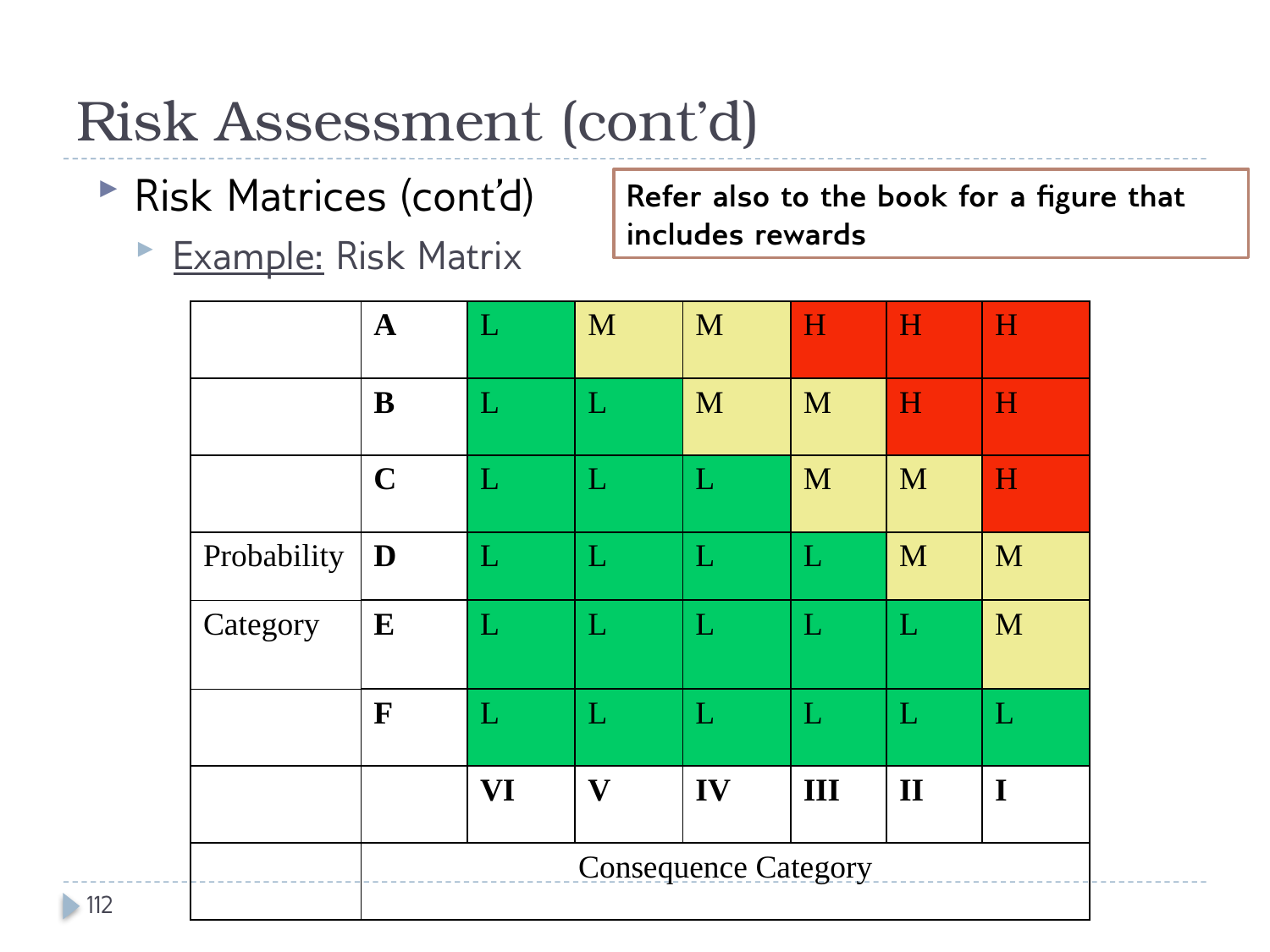

# Risk Assessment (cont’d)
Risk Matrices (cont’d)
Example: Risk Matrix
Refer also to the book for a figure that includes rewards
|  | A | L | M | M | H | H | H |
| --- | --- | --- | --- | --- | --- | --- | --- |
|  | B | L | L | M | M | H | H |
|  | C | L | L | L | M | M | H |
| Probability | D | L | L | L | L | M | M |
| Category | E | L | L | L | L | L | M |
|  | F | L | L | L | L | L | L |
|  |  | VI | V | IV | III | II | I |
|  | Consequence Category |  |  |  |  |  |  |
112